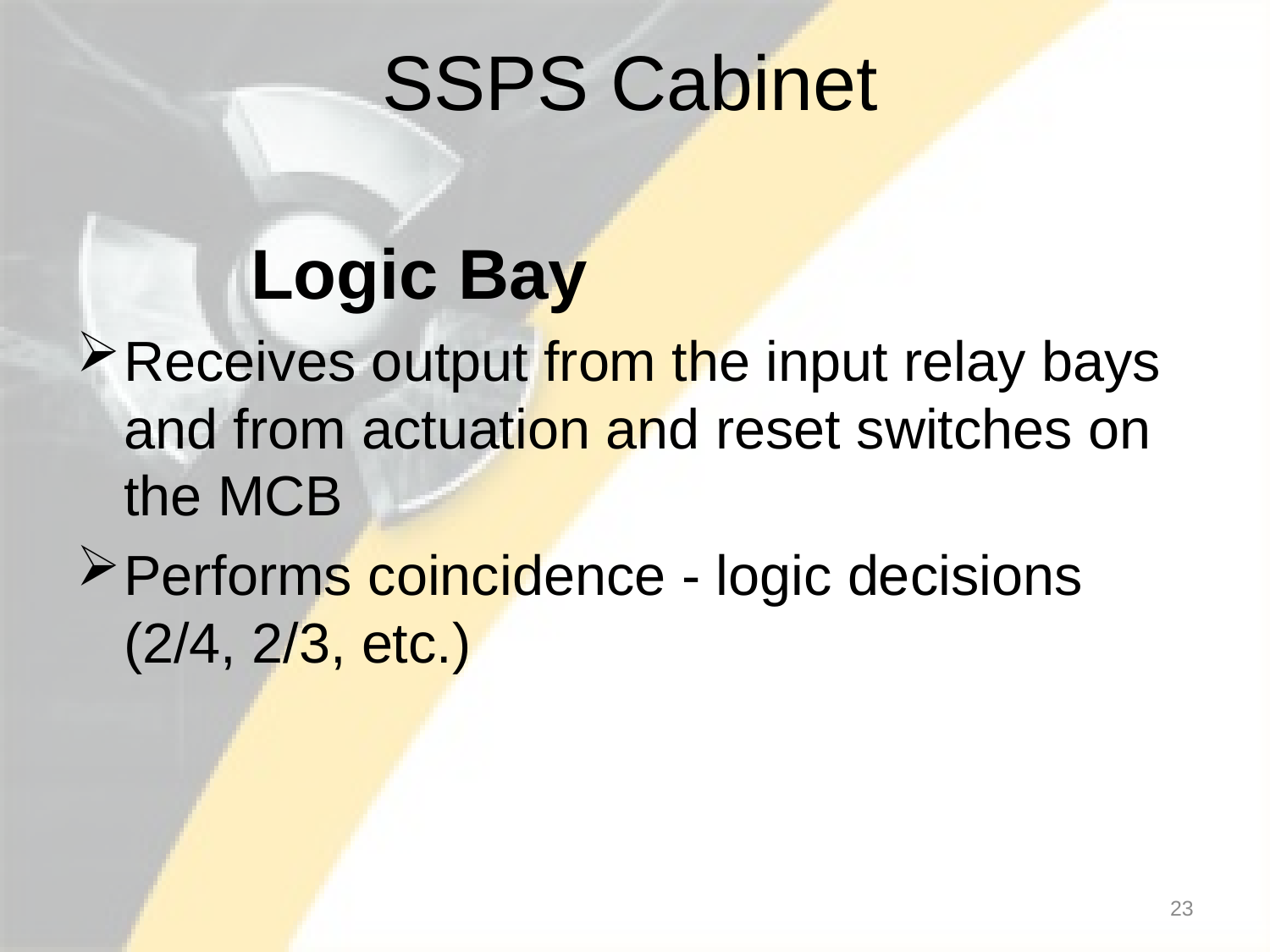

# SSPS Cabinet
		Logic Bay
Receives output from the input relay bays and from actuation and reset switches on the MCB
Performs coincidence - logic decisions (2/4, 2/3, etc.)
23